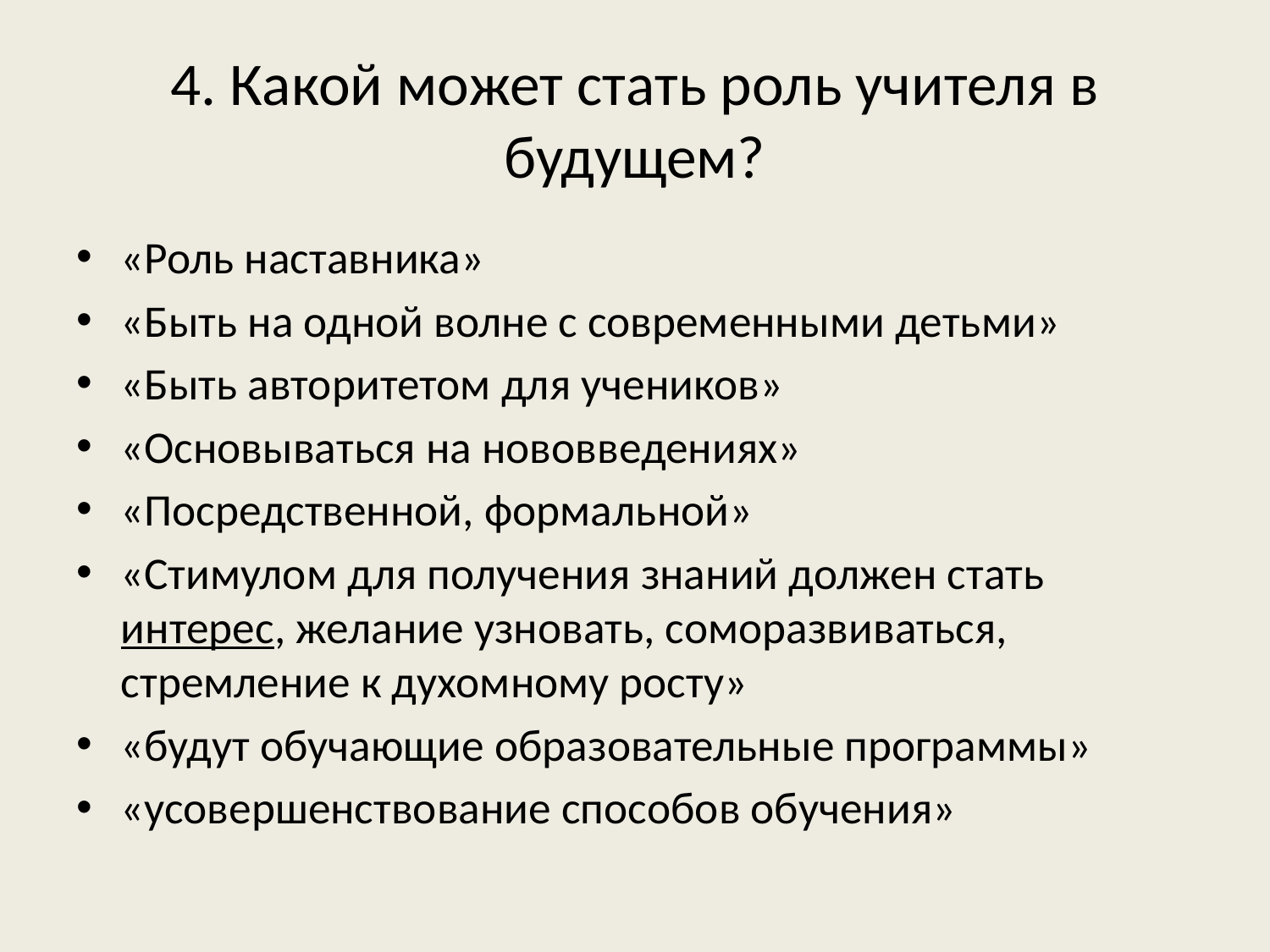

# 4. Какой может стать роль учителя в будущем?
«Роль наставника»
«Быть на одной волне с современными детьми»
«Быть авторитетом для учеников»
«Основываться на нововведениях»
«Посредственной, формальной»
«Стимулом для получения знаний должен стать интерес, желание узновать, соморазвиваться, стремление к духомному росту»
«будут обучающие образовательные программы»
«усовершенствование способов обучения»